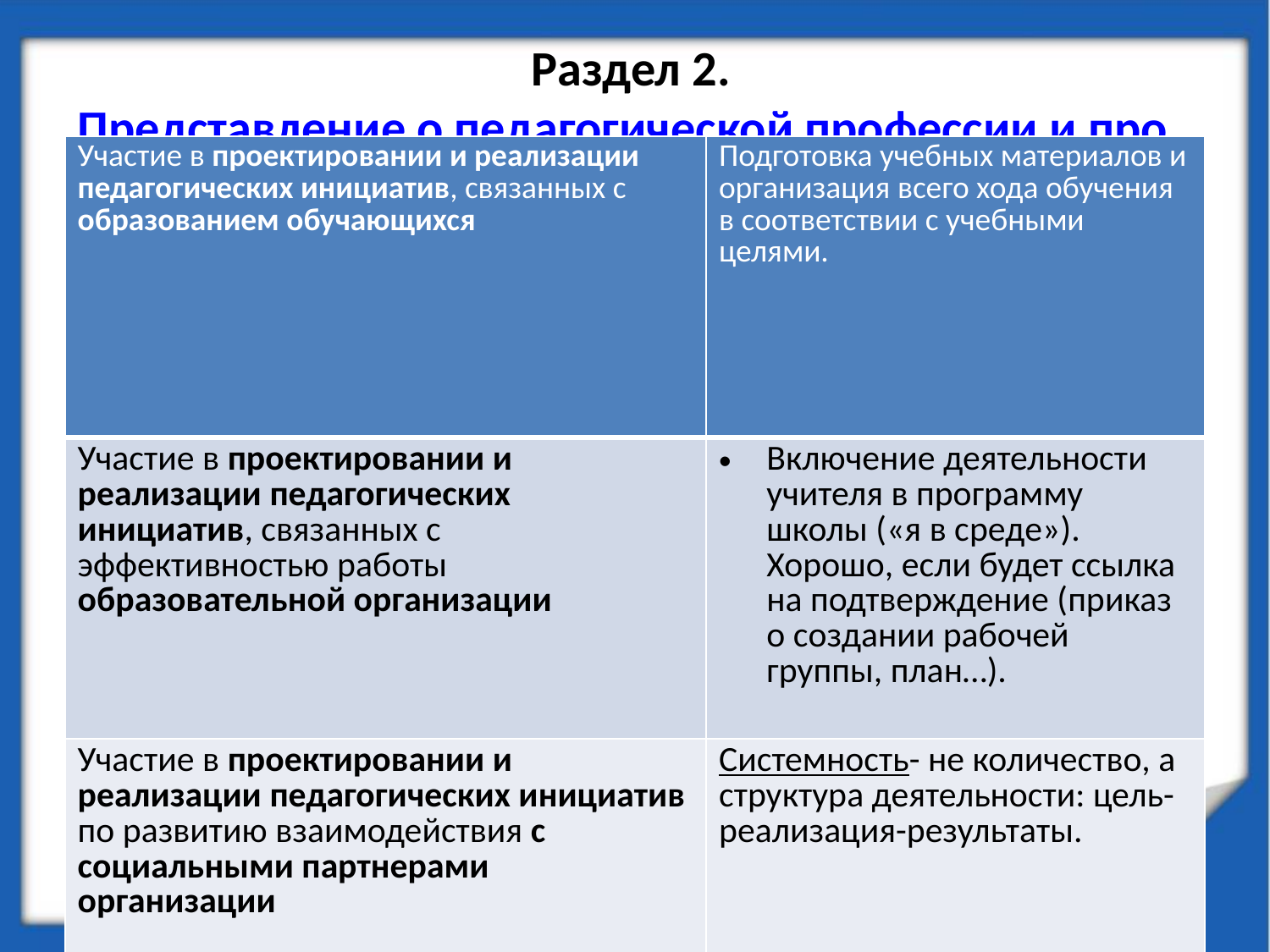

# Раздел 2. Представление о педагогической профессии и профессиональной миссии
| Участие в проектировании и реализации педагогических инициатив, связанных с образованием обучающихся | Подготовка учебных материалов и организация всего хода обучения в соответствии с учебными целями. |
| --- | --- |
| Участие в проектировании и реализации педагогических инициатив, связанных с эффективностью работы образовательной организации | Включение деятельности учителя в программу школы («я в среде»). Хорошо, если будет ссылка на подтверждение (приказ о создании рабочей группы, план…). |
| Участие в проектировании и реализации педагогических инициатив по развитию взаимодействия с социальными партнерами организации | Системность- не количество, а структура деятельности: цель-реализация-результаты. |